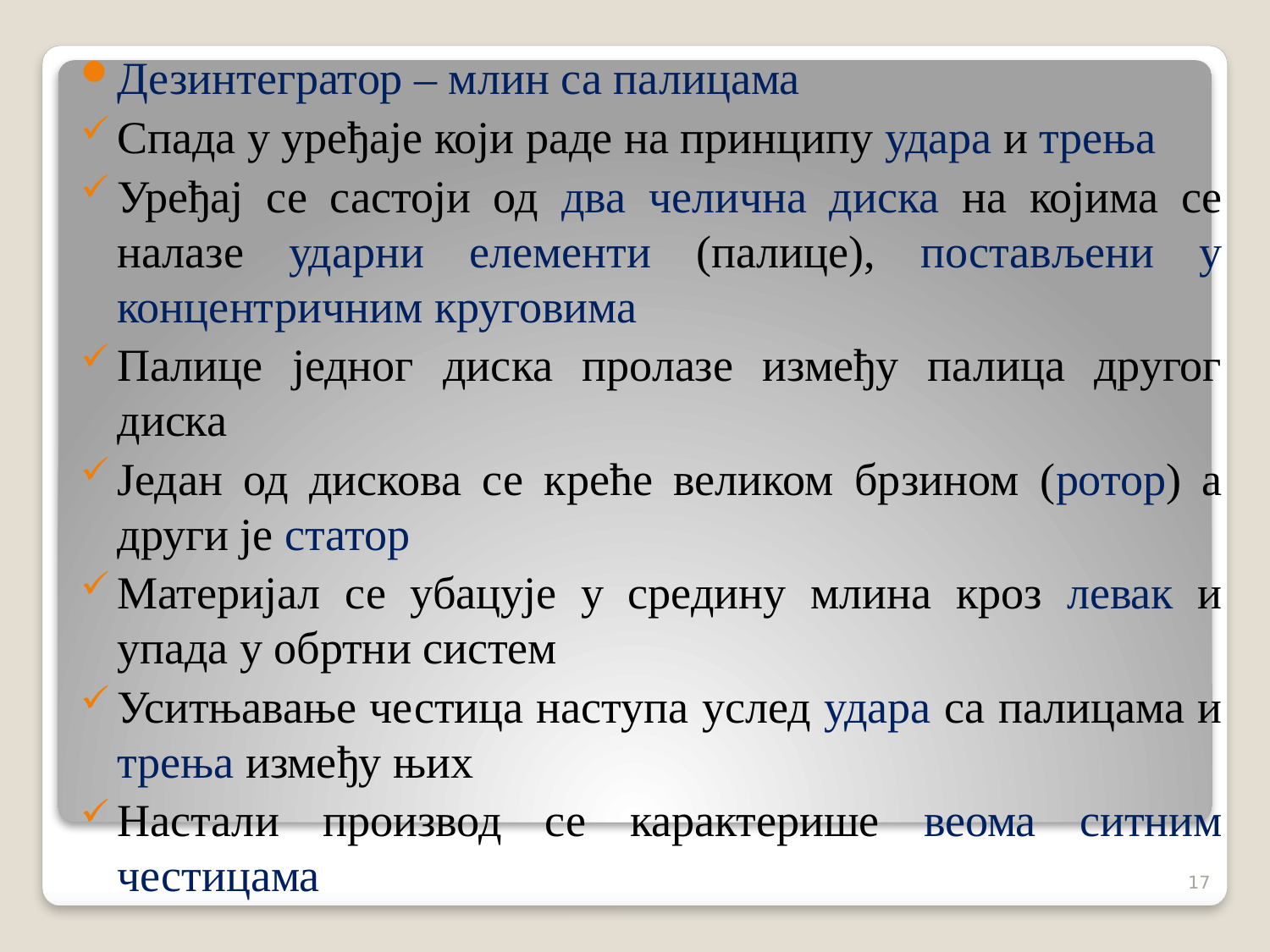

Дезинтегратор – млин са палицама
Спада у уређаје који раде на принципу удара и трења
Уређај се састоји од два челична диска на којима се налазе ударни елементи (палице), постављени у концентричним круговима
Палице једног диска пролазе између палица другог диска
Један од дискова се креће великом брзином (ротор) а други је статор
Материјал се убацује у средину млина кроз левак и упада у обртни систем
Уситњавање честица наступа услед удара са палицама и трења између њих
Настали производ се карактерише веома ситним честицама
17